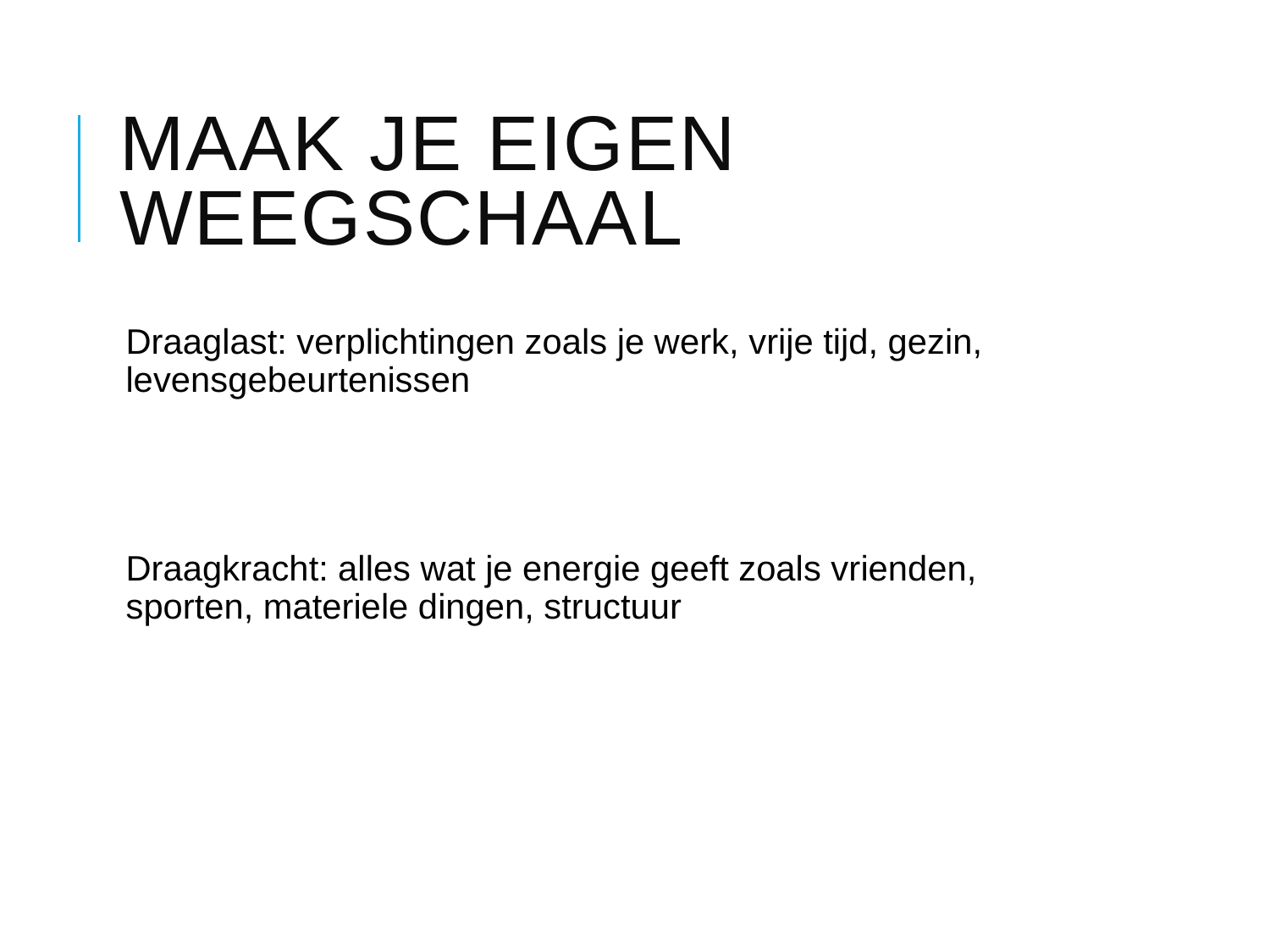

# Maak je eigen weegschaal
Draaglast: verplichtingen zoals je werk, vrije tijd, gezin, levensgebeurtenissen

Draagkracht: alles wat je energie geeft zoals vrienden, sporten, materiele dingen, structuur